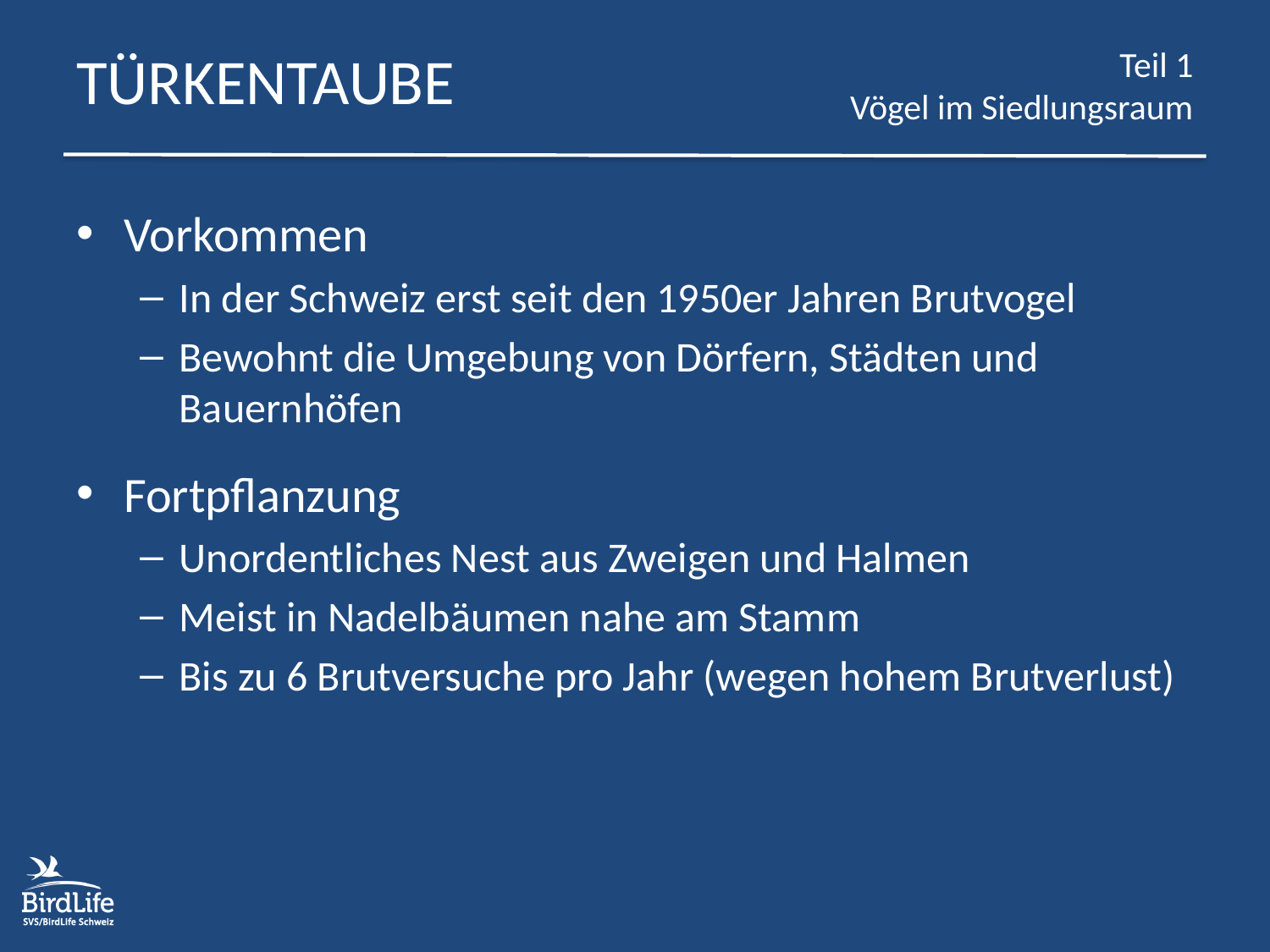

# TÜRKENTAUBE
Vorkommen
In der Schweiz erst seit den 1950er Jahren Brutvogel
Bewohnt die Umgebung von Dörfern, Städten und Bauernhöfen
Fortpflanzung
Unordentliches Nest aus Zweigen und Halmen
Meist in Nadelbäumen nahe am Stamm
Bis zu 6 Brutversuche pro Jahr (wegen hohem Brutverlust)